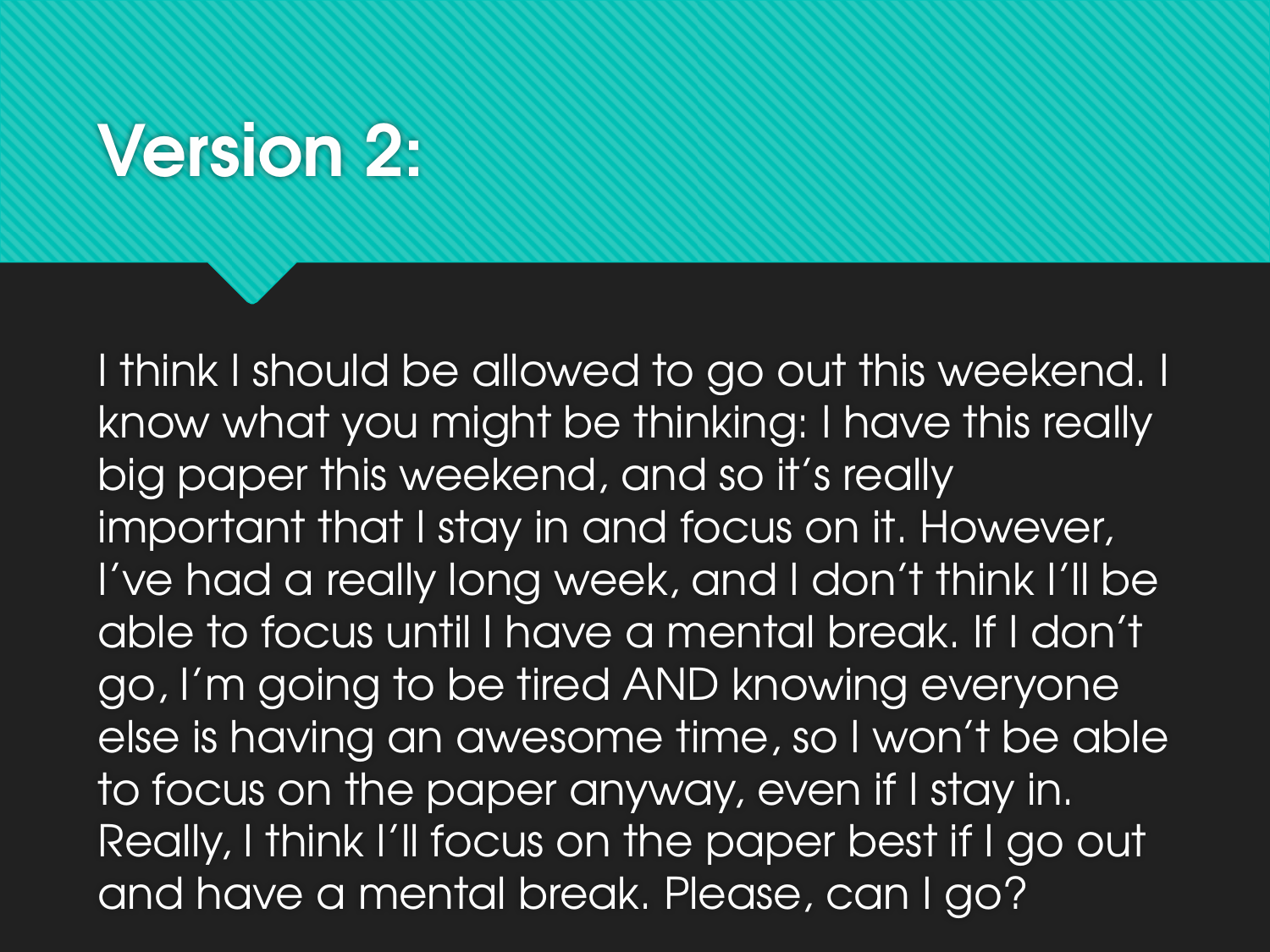

# Version 2:
I think I should be allowed to go out this weekend. I know what you might be thinking: I have this really big paper this weekend, and so it’s really important that I stay in and focus on it. However, I’ve had a really long week, and I don’t think I’ll be able to focus until I have a mental break. If I don’t go, I’m going to be tired AND knowing everyone else is having an awesome time, so I won’t be able to focus on the paper anyway, even if I stay in. Really, I think I’ll focus on the paper best if I go out and have a mental break. Please, can I go?